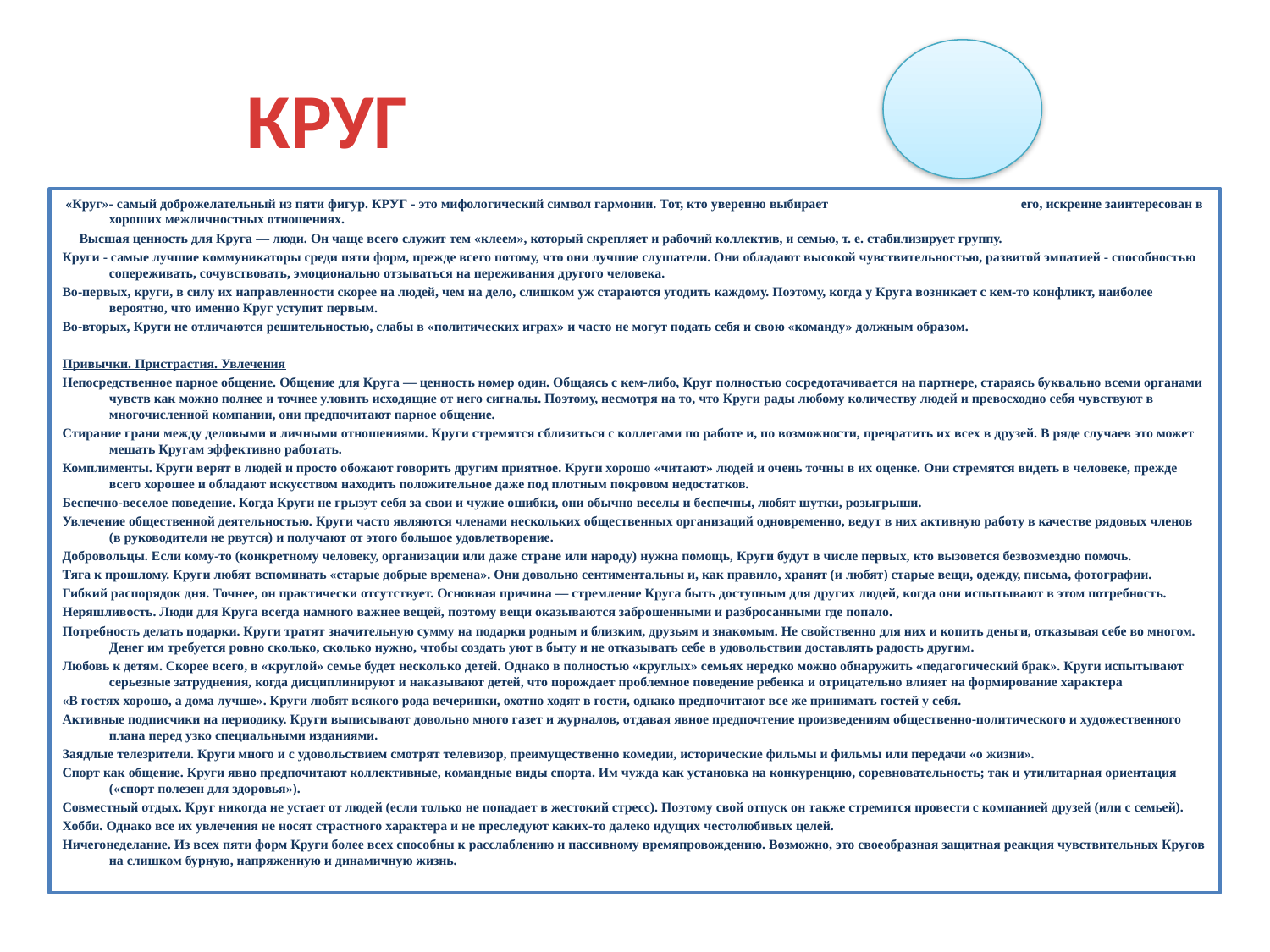

# КРУГ

 «Круг»- самый доброжелательный из пяти фигур. КРУГ - это мифологический символ гармонии. Тот, кто уверенно выбирает                                                         его, искренне заинтересован в хороших межличностных отношениях.
     Высшая ценность для Круга — люди. Он чаще всего служит тем «клеем», который скрепляет и рабочий коллектив, и семью, т. е. стабилизирует группу.
Круги - самые лучшие коммуникаторы среди пяти форм, прежде всего потому, что они лучшие слушатели. Они обладают высокой чувствительностью, развитой эмпатией - способностью сопереживать, сочувствовать, эмоционально отзываться на переживания другого человека.
Во-первых, круги, в силу их направленности скорее на людей, чем на дело, слишком уж стараются угодить каждому. Поэтому, когда у Круга возникает с кем-то конфликт, наиболее вероятно, что именно Круг уступит первым.
Во-вторых, Круги не отличаются решительностью, слабы в «политических играх» и часто не могут подать себя и свою «команду» должным образом.

Привычки. Пристрастия. Увлечения
Непосредственное парное общение. Общение для Круга — ценность номер один. Общаясь с кем-либо, Круг полностью сосредотачивается на партнере, стараясь буквально всеми органами чувств как можно полнее и точнее уловить исходящие от него сигналы. Поэтому, несмотря на то, что Круги рады любому количеству людей и превосходно себя чувствуют в многочисленной компании, они предпочитают парное общение.
Стирание грани между деловыми и личными отношениями. Круги стремятся сблизиться с коллегами по работе и, по возможности, превратить их всех в друзей. В ряде случаев это может мешать Кругам эффективно работать.
Комплименты. Круги верят в людей и просто обожают говорить другим приятное. Круги хорошо «читают» людей и очень точны в их оценке. Они стремятся видеть в человеке, прежде всего хорошее и обладают искусством находить положительное даже под плотным покровом недостатков.
Беспечно-веселое поведение. Когда Круги не грызут себя за свои и чужие ошибки, они обычно веселы и беспечны, любят шутки, розыгрыши.
Увлечение общественной деятельностью. Круги часто являются членами нескольких общественных организаций одновременно, ведут в них активную работу в качестве рядовых членов (в руководители не рвутся) и получают от этого большое удовлетворение.
Добровольцы. Если кому-то (конкретному человеку, организации или даже стране или народу) нужна помощь, Круги будут в числе первых, кто вызовется безвозмездно помочь.
Тяга к прошлому. Круги любят вспоминать «старые добрые времена». Они довольно сентиментальны и, как правило, хранят (и любят) старые вещи, одежду, письма, фотографии.
Гибкий распорядок дня. Точнее, он практически отсутствует. Основная причина — стремление Круга быть доступным для других людей, когда они испытывают в этом потребность.
Неряшливость. Люди для Круга всегда намного важнее вещей, поэтому вещи оказываются заброшенными и разбросанными где попало.
Потребность делать подарки. Круги тратят значительную сумму на подарки родным и близким, друзьям и знакомым. Не свойственно для них и копить деньги, отказывая себе во многом. Денег им требуется ровно сколько, сколько нужно, чтобы создать уют в быту и не отказывать себе в удовольствии доставлять радость другим.
Любовь к детям. Скорее всего, в «круглой» семье будет несколько детей. Однако в полностью «круглых» семьях нередко можно обнаружить «педагогический брак». Круги испытывают серьезные затруднения, когда дисциплинируют и наказывают детей, что порождает проблемное поведение ребенка и отрицательно влияет на формирование характера
«В гостях хорошо, а дома лучше». Круги любят всякого рода вечеринки, охотно ходят в гости, однако предпочитают все же принимать гостей у себя.
Активные подписчики на периодику. Круги выписывают довольно много газет и журналов, отдавая явное предпочтение произведениям общественно-политического и художественного плана перед узко специальными изданиями.
Заядлые телезрители. Круги много и с удовольствием смотрят телевизор, преимущественно комедии, исторические фильмы и фильмы или передачи «о жизни».
Спорт как общение. Круги явно предпочитают коллективные, командные виды спорта. Им чужда как установка на конкуренцию, соревновательность; так и утилитарная ориентация («спорт полезен для здоровья»).
Совместный отдых. Круг никогда не устает от людей (если только не попадает в жестокий стресс). Поэтому свой отпуск он также стремится провести с компанией друзей (или с семьей).
Хобби. Однако все их увлечения не носят страстного характера и не преследуют каких-то далеко идущих честолюбивых целей.
Ничегонеделание. Из всех пяти форм Круги более всех способны к расслаблению и пассивному времяпровождению. Возможно, это своеобразная защитная реакция чувствительных Кругов на слишком бурную, напряженную и динамичную жизнь.